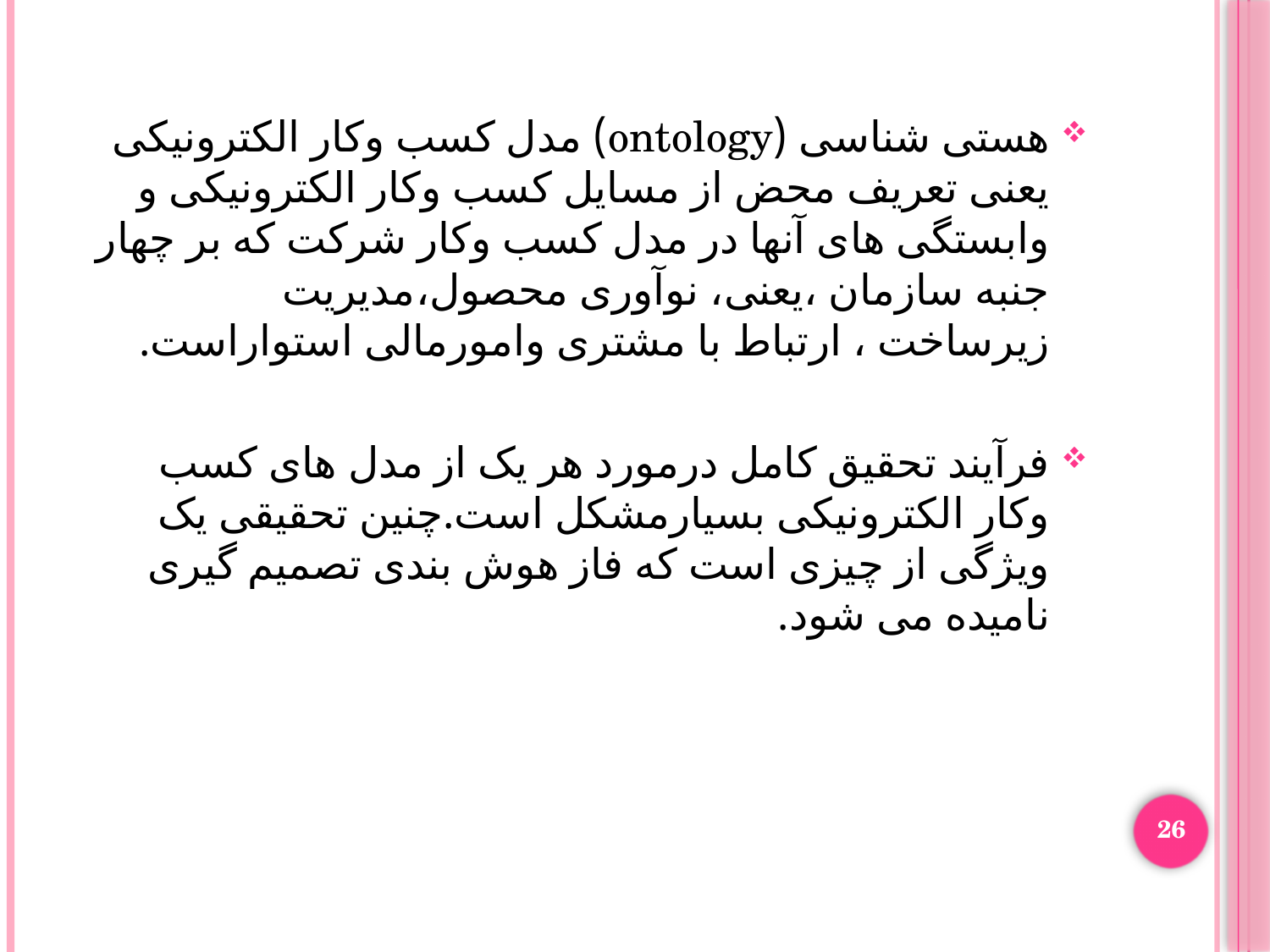

هستی شناسی (ontology) مدل کسب وکار الکترونیکی یعنی تعریف محض از مسایل کسب وکار الکترونیکی و وابستگی های آنها در مدل کسب وکار شرکت که بر چهار جنبه سازمان ،یعنی، نوآوری محصول،مدیریت زیرساخت ، ارتباط با مشتری وامورمالی استواراست.

فرآیند تحقیق کامل درمورد هر یک از مدل های کسب وکار الکترونیکی بسیارمشکل است.چنین تحقیقی یک ویژگی از چیزی است که فاز هوش بندی تصمیم گیری نامیده می شود.
26